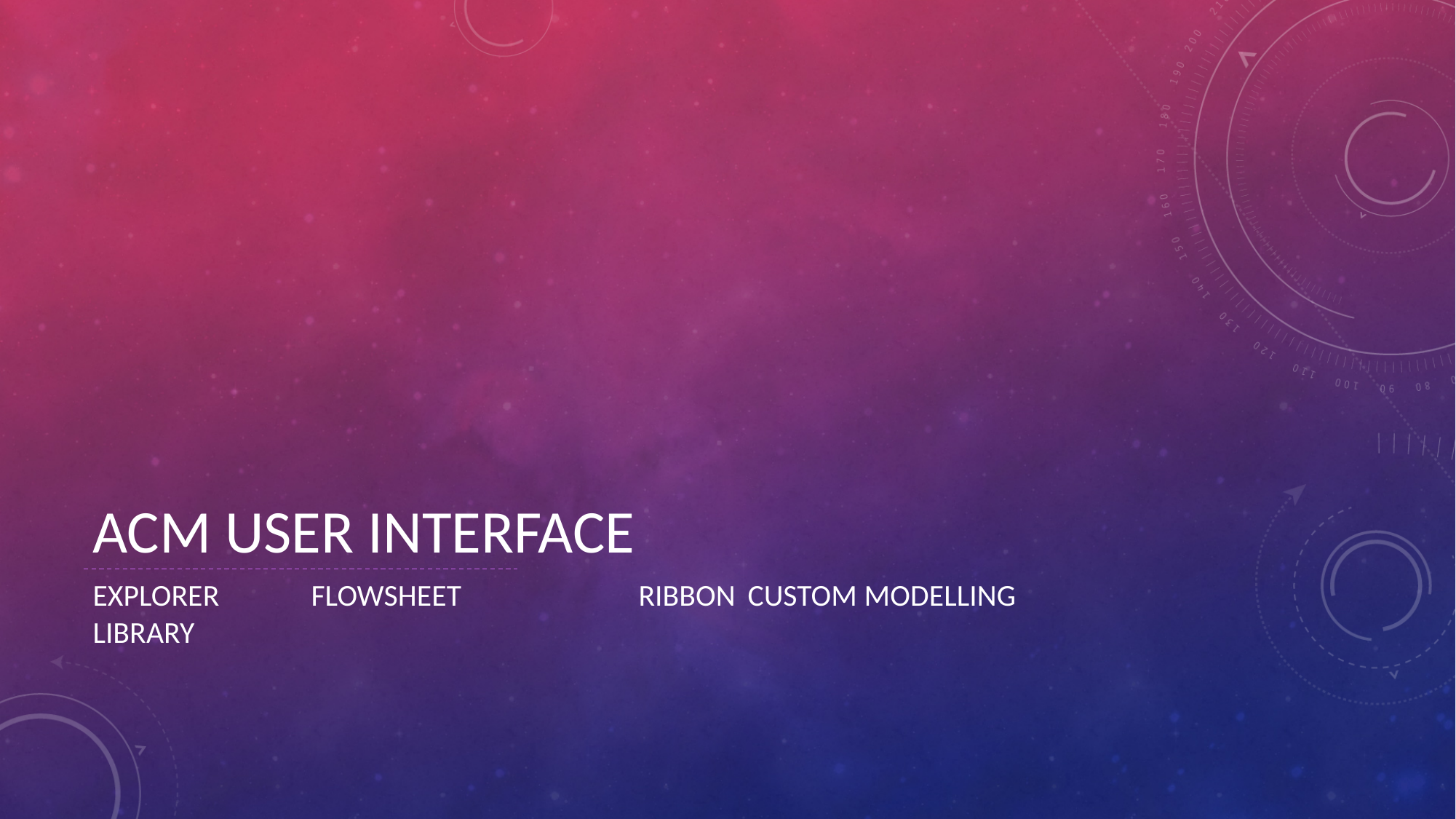

# Acm user interface
EXPLORER	FLOWSHEET		RIBBON	CUSTOM MODELLING		LIBRARY